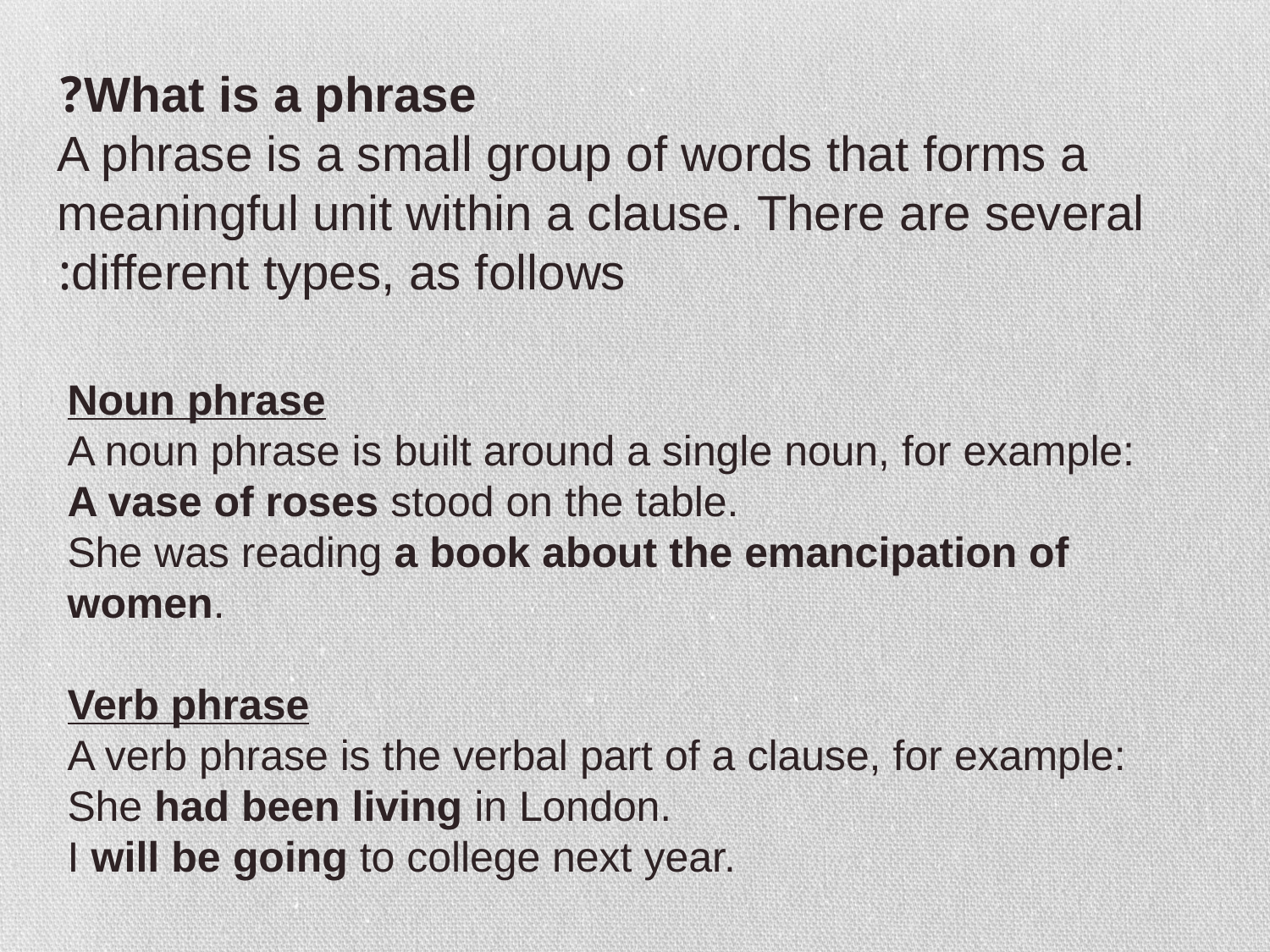

What is a phrase?
A phrase is a small group of words that forms a meaningful unit within a clause. There are several different types, as follows:

Noun phrase
A noun phrase is built around a single noun, for example:
A vase of roses stood on the table.
She was reading a book about the emancipation of women.

Verb phrase
A verb phrase is the verbal part of a clause, for example:
She had been living in London.
I will be going to college next year.